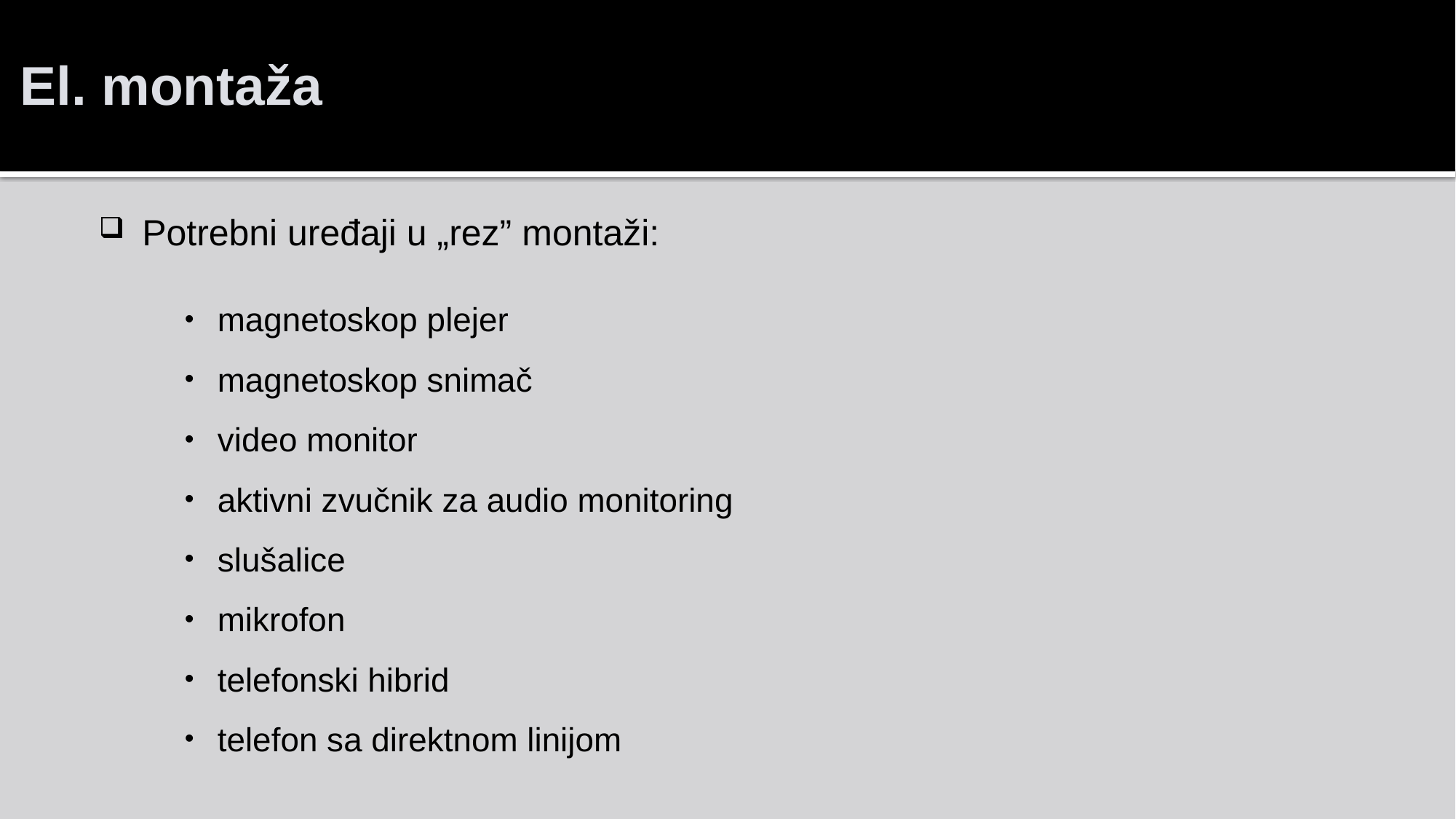

El. montaža

Potrebni uređaji u „rez” montaži:

magnetoskop plejer
magnetoskop snimač
video monitor
aktivni zvučnik za audio monitoring
slušalice
mikrofon
telefonski hibrid
telefon sa direktnom linijom